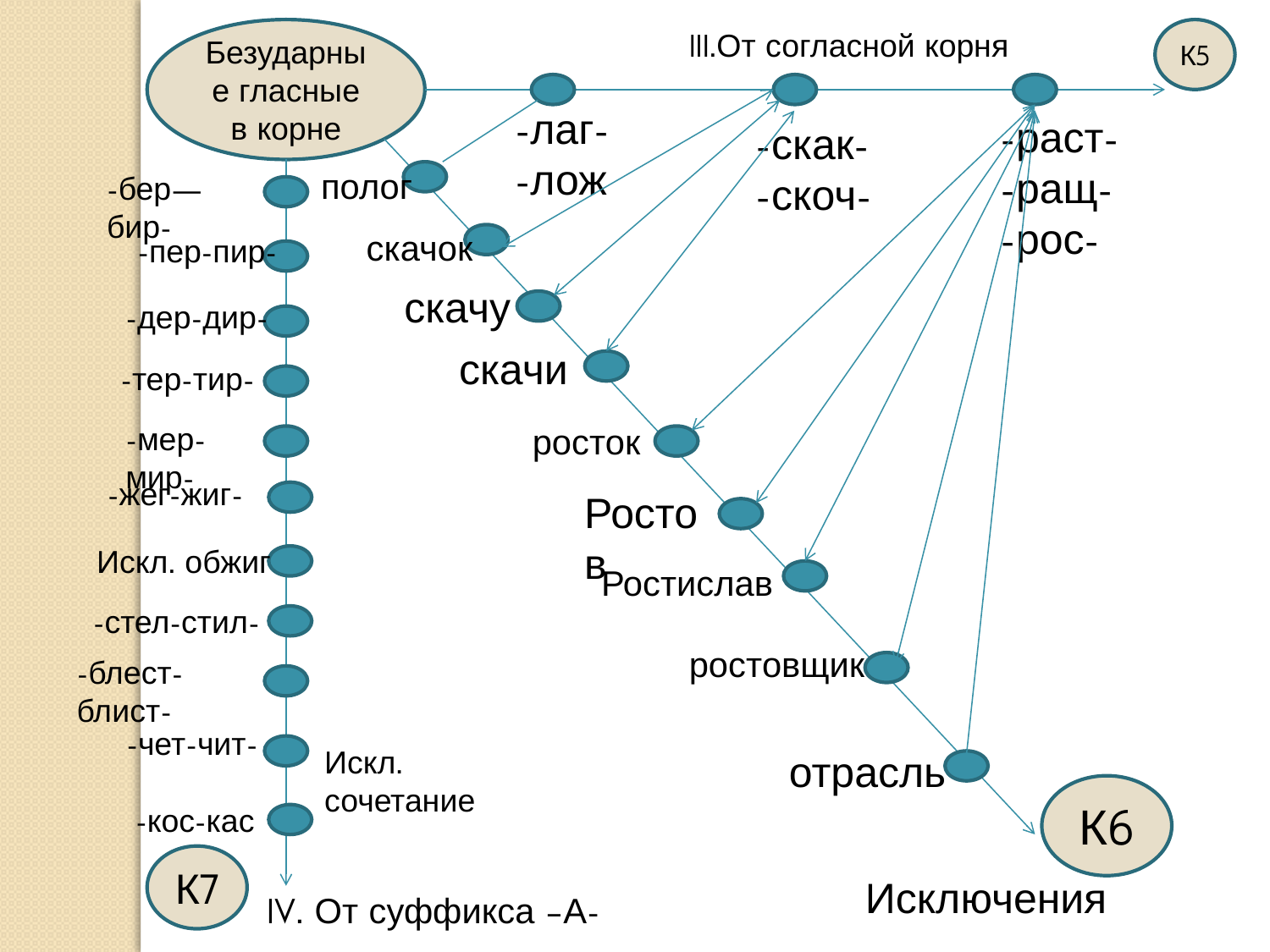

Безударные гласные в корне
III.От согласной корня
К5

-лаг-
-лож
-раст-
-ращ-
-рос-
-скак-
-скоч-
полог

-бер—бир-

скачок
-пер-пир-

скачу
-дер-дир-

скачи

-тер-тир-

-мер-мир-
росток

-жег-жиг-
Ростов

Искл. обжиг

Ростислав

-стел-стил-

ростовщик
-блест-блист-

-чет-чит-

Искл. сочетание
отрасль

К6
-кос-кас

К7
Исключения
IV. От суффикса –А-